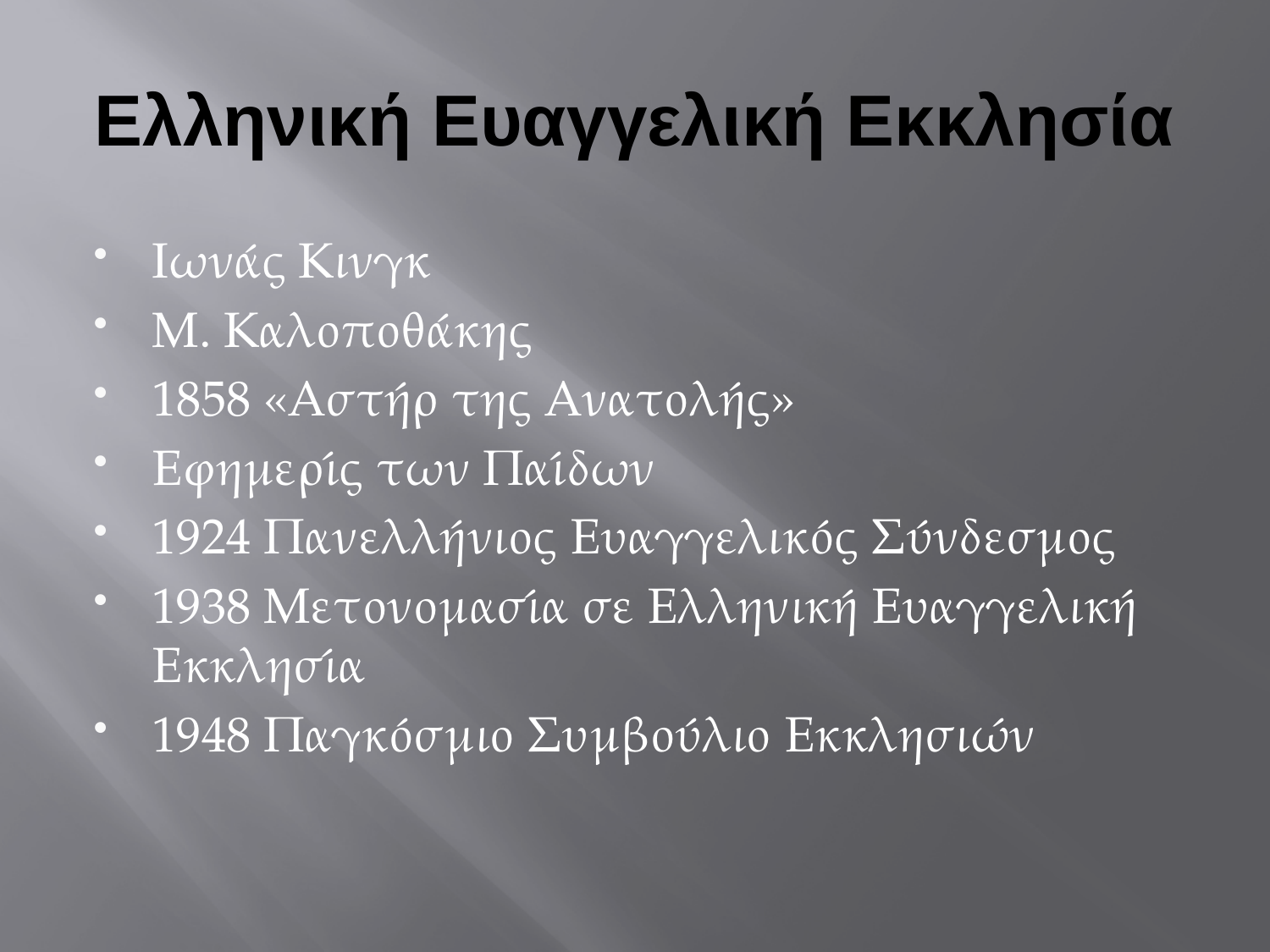

# Ελληνική Ευαγγελική Εκκλησία
Ιωνάς Κινγκ
Μ. Καλοποθάκης
1858 «Αστήρ της Ανατολής»
Εφημερίς των Παίδων
1924 Πανελλήνιος Ευαγγελικός Σύνδεσμος
1938 Μετονομασία σε Ελληνική Ευαγγελική Εκκλησία
1948 Παγκόσμιο Συμβούλιο Εκκλησιών